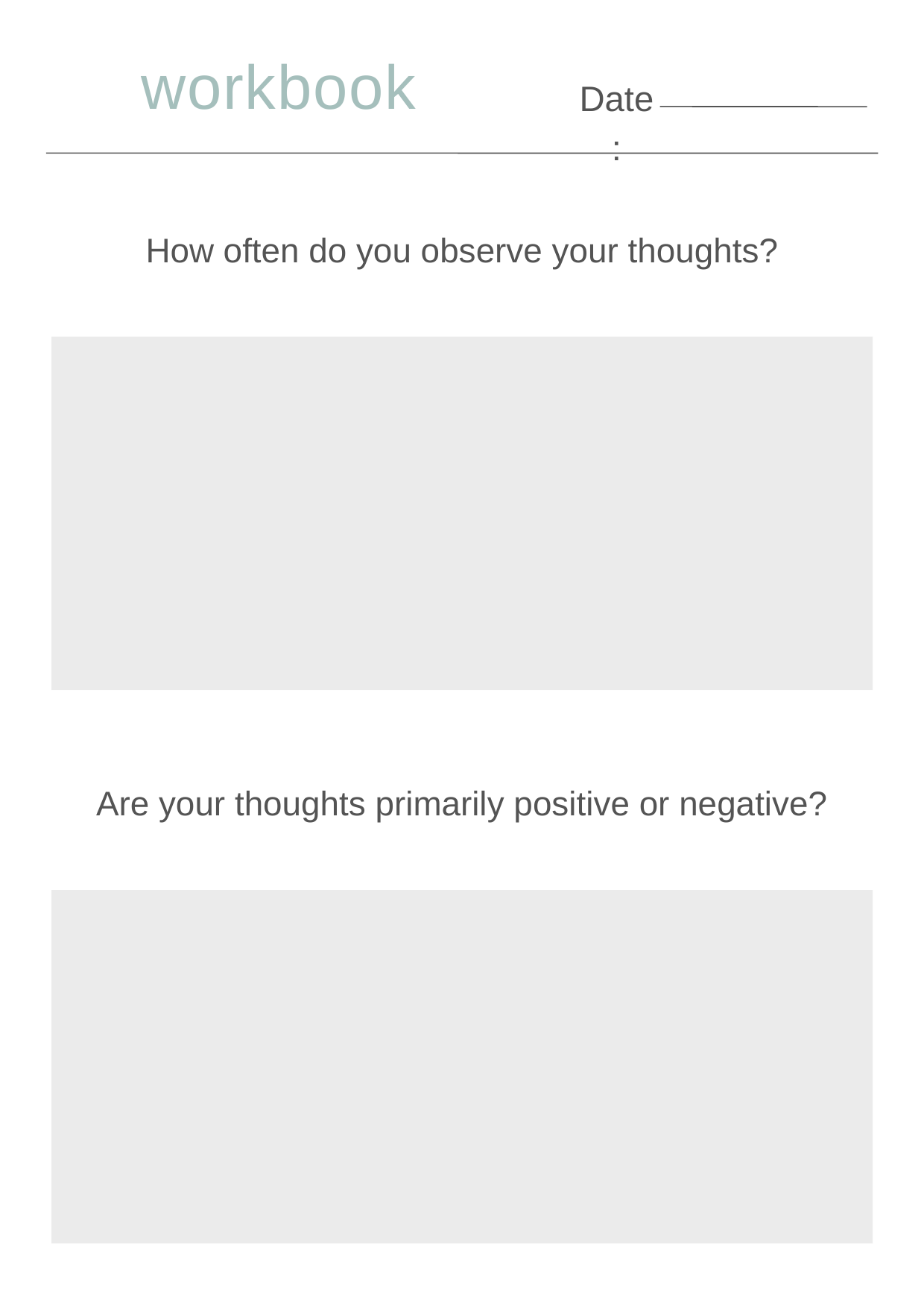

workbook
Date:

How often do you observe your thoughts?

Are your thoughts primarily positive or negative?